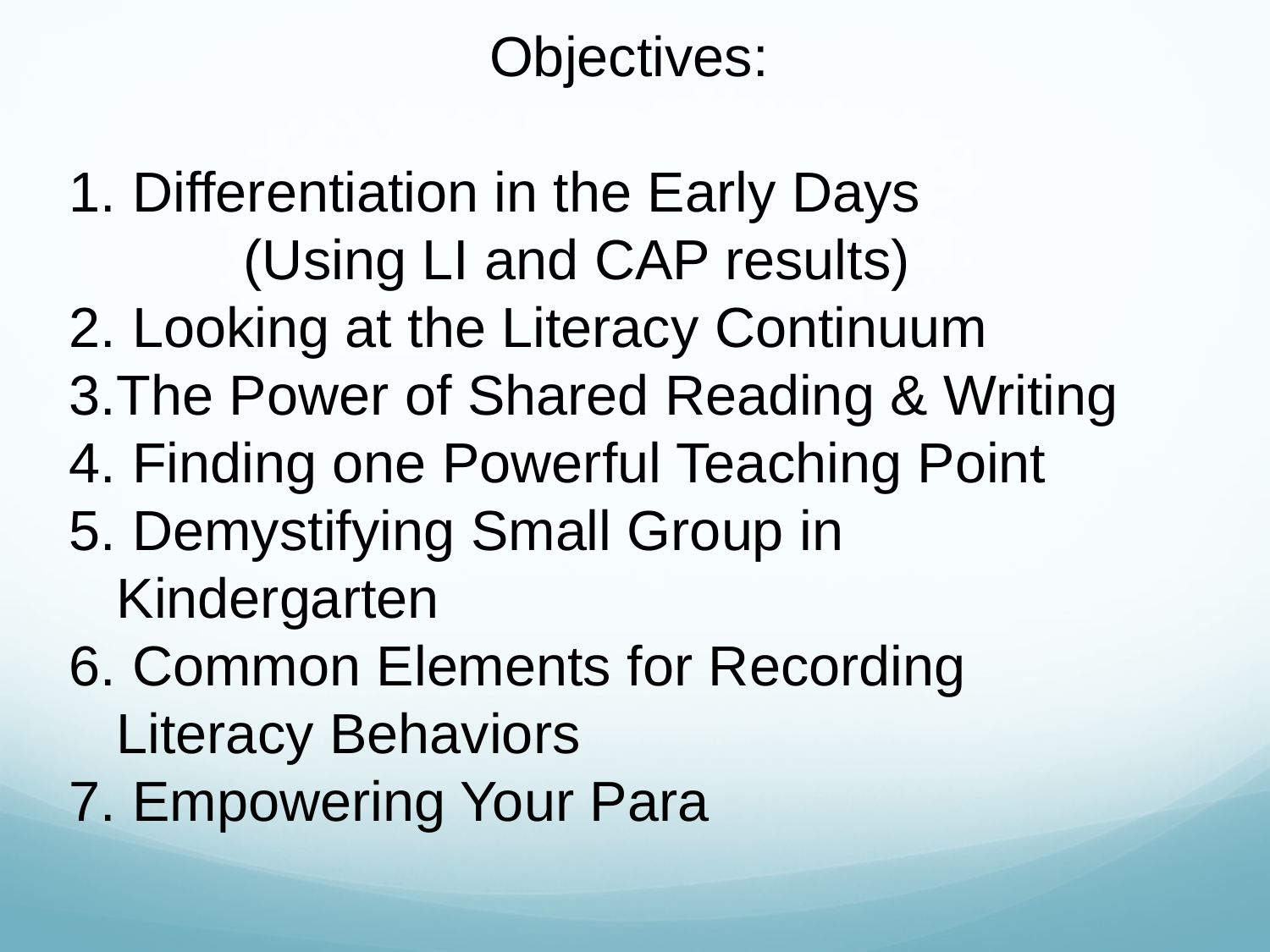

Objectives:

 Differentiation in the Early Days      		(Using LI and CAP results)
 Looking at the Literacy Continuum
The Power of Shared Reading & Writing
 Finding one Powerful Teaching Point
 Demystifying Small Group in 	 	Kindergarten
 Common Elements for Recording 	Literacy Behaviors
 Empowering Your Para